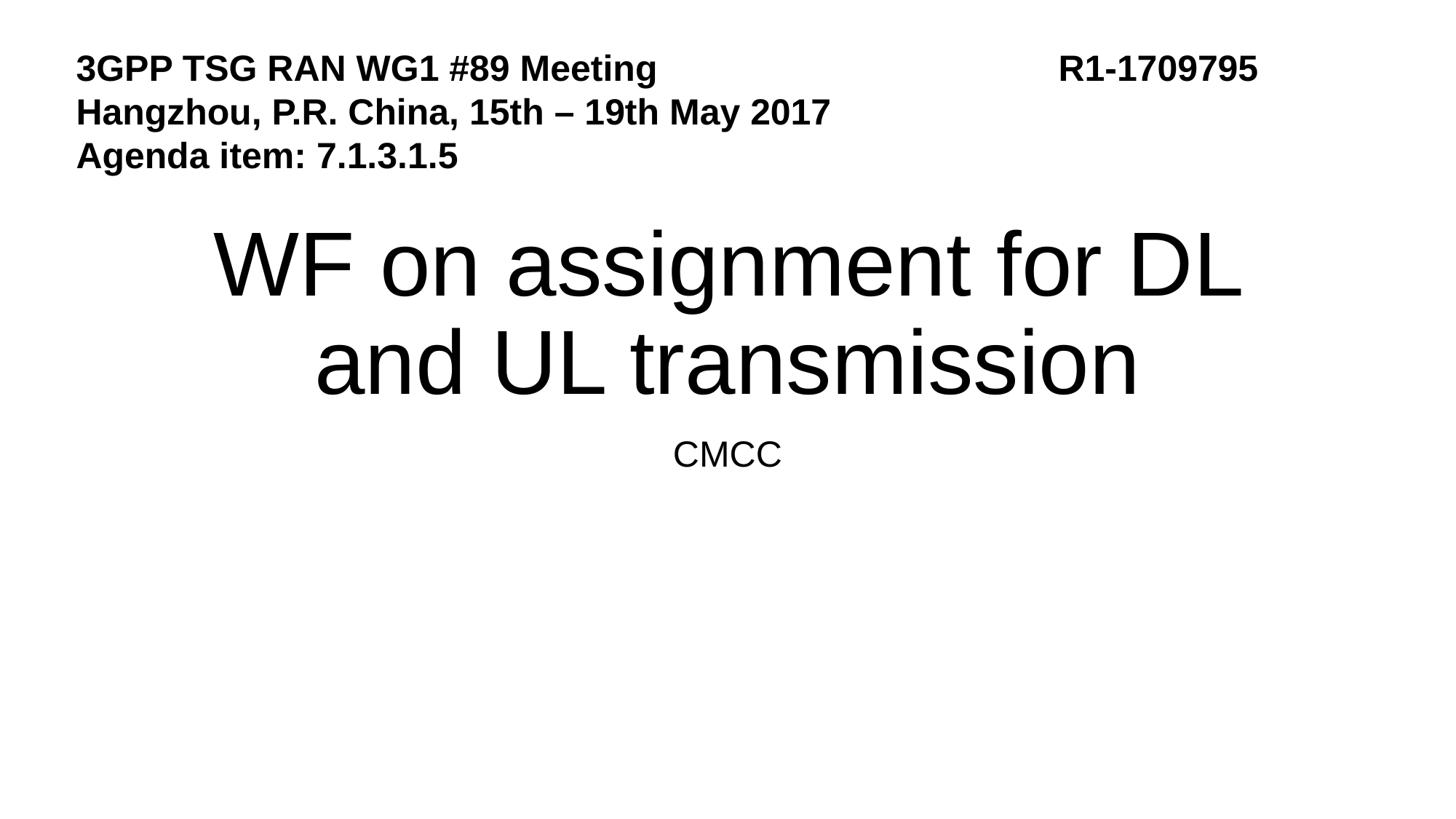

3GPP TSG RAN WG1 #89 Meeting				R1-1709795
Hangzhou, P.R. China, 15th – 19th May 2017
Agenda item: 7.1.3.1.5
# WF on assignment for DL and UL transmission
CMCC